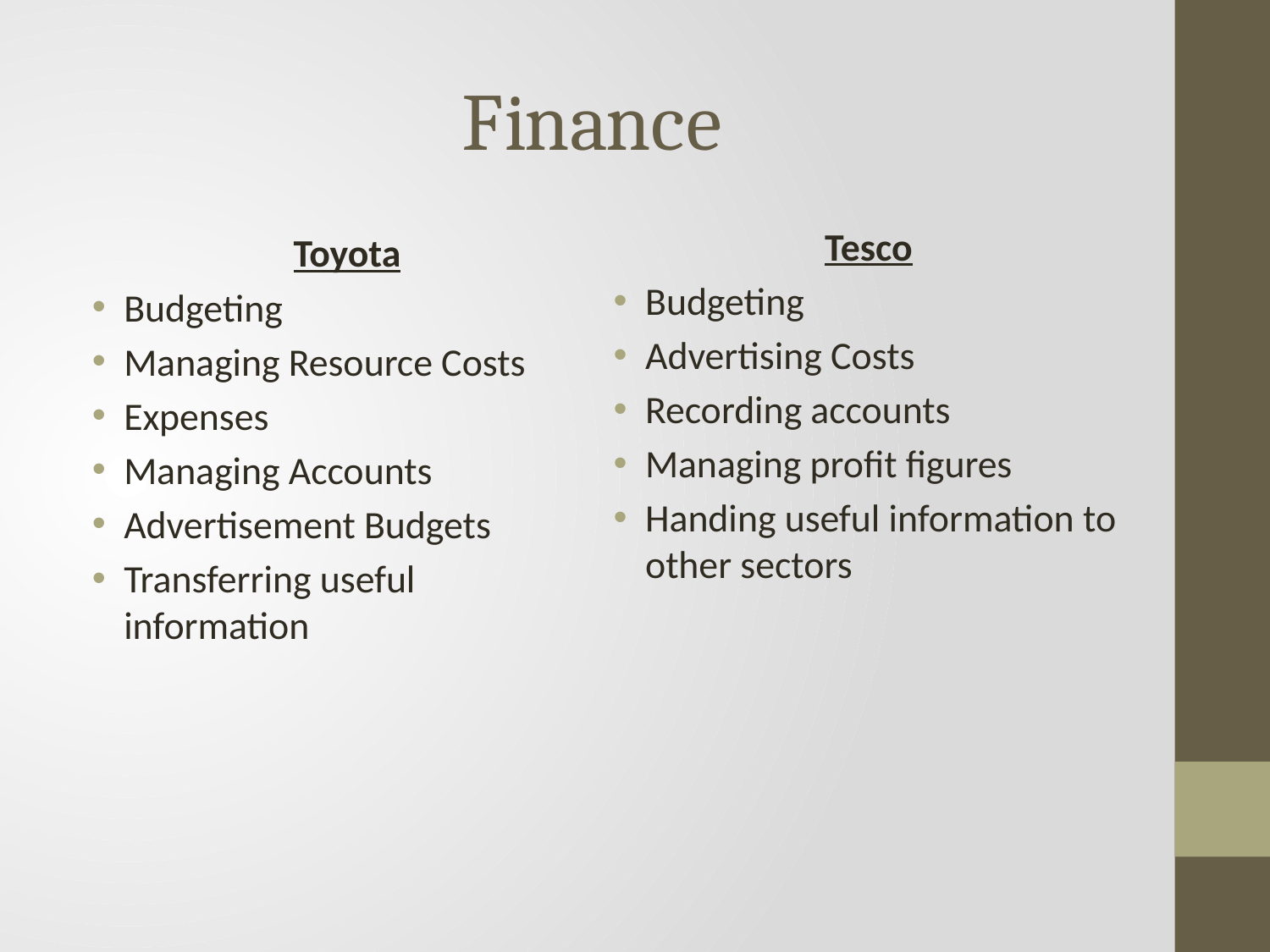

# Finance
Tesco
Budgeting
Advertising Costs
Recording accounts
Managing profit figures
Handing useful information to other sectors

Toyota
Budgeting
Managing Resource Costs
Expenses
Managing Accounts
Advertisement Budgets
Transferring useful information